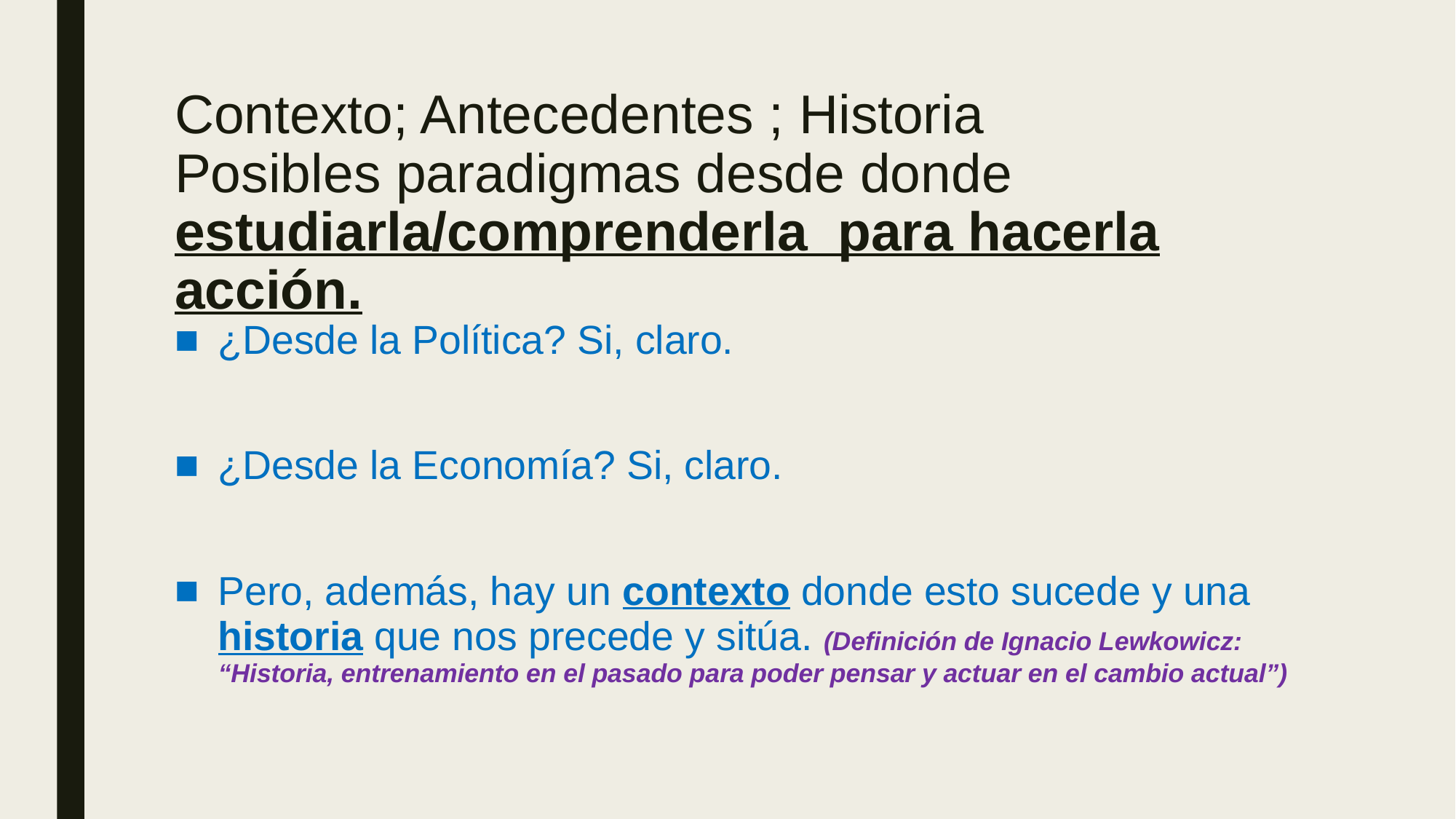

# Contexto; Antecedentes ; Historia Posibles paradigmas desde donde estudiarla/comprenderla  para hacerla acción.
¿Desde la Política? Si, claro.

¿Desde la Economía? Si, claro.

Pero, además, hay un contexto donde esto sucede y una historia que nos precede y sitúa. (Definición de Ignacio Lewkowicz: “Historia, entrenamiento en el pasado para poder pensar y actuar en el cambio actual”)